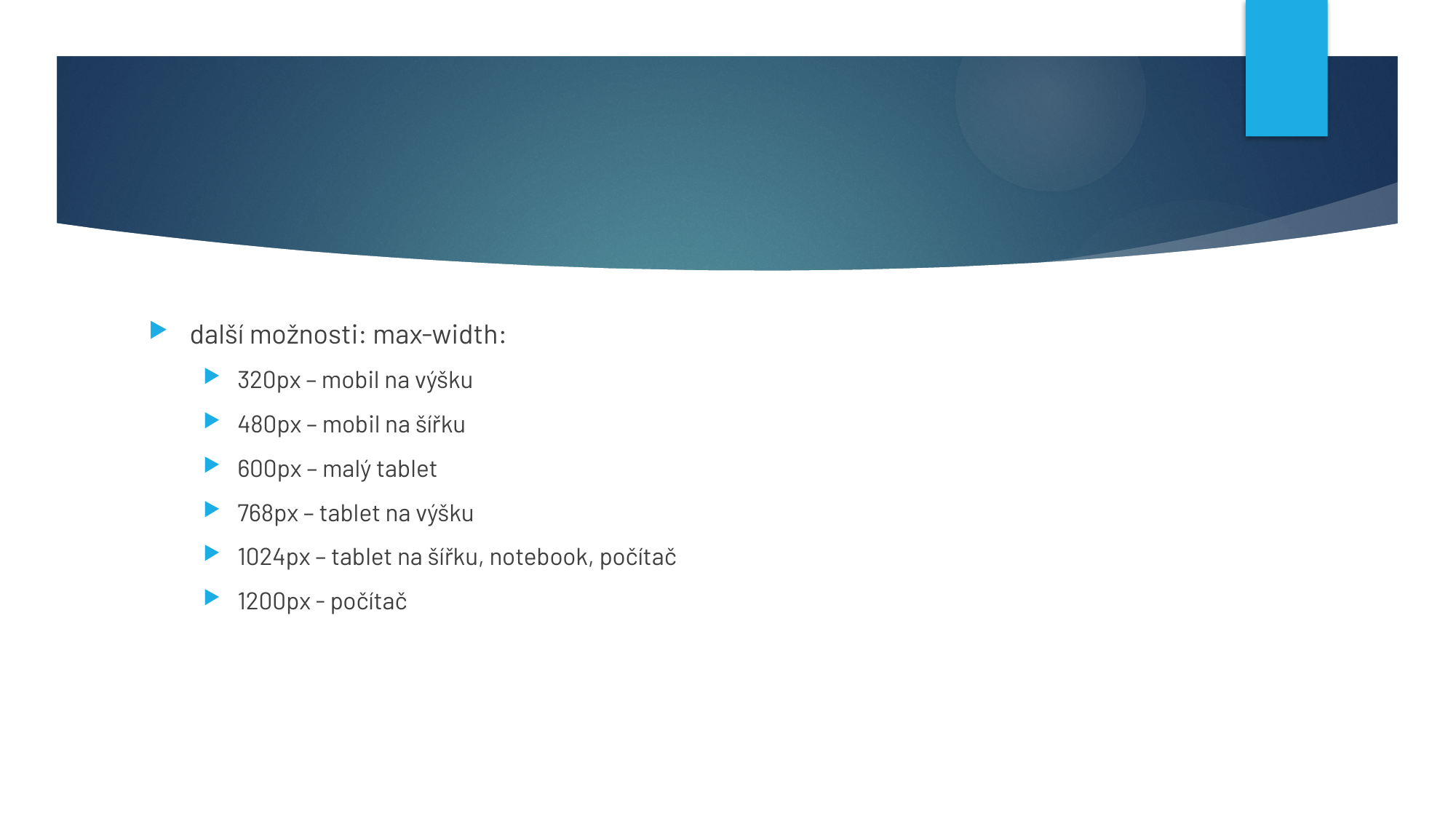

#
další možnosti: max-width:
320px – mobil na výšku
480px – mobil na šířku
600px – malý tablet
768px – tablet na výšku
1024px – tablet na šířku, notebook, počítač
1200px - počítač